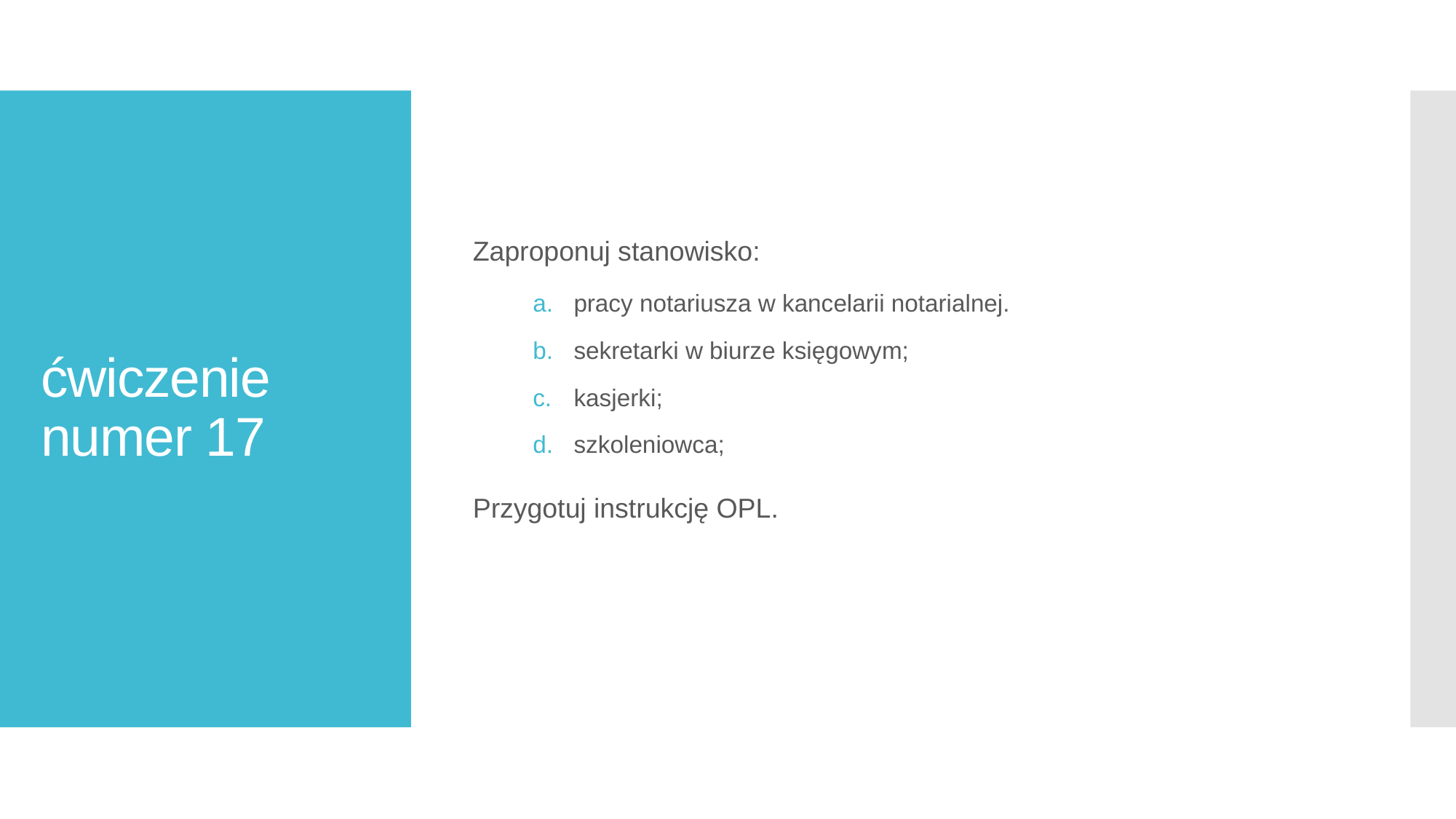

Zaproponuj stanowisko:
pracy notariusza w kancelarii notarialnej.
sekretarki w biurze księgowym;
kasjerki;
szkoleniowca;
Przygotuj instrukcję OPL.

# ćwiczenie numer 17